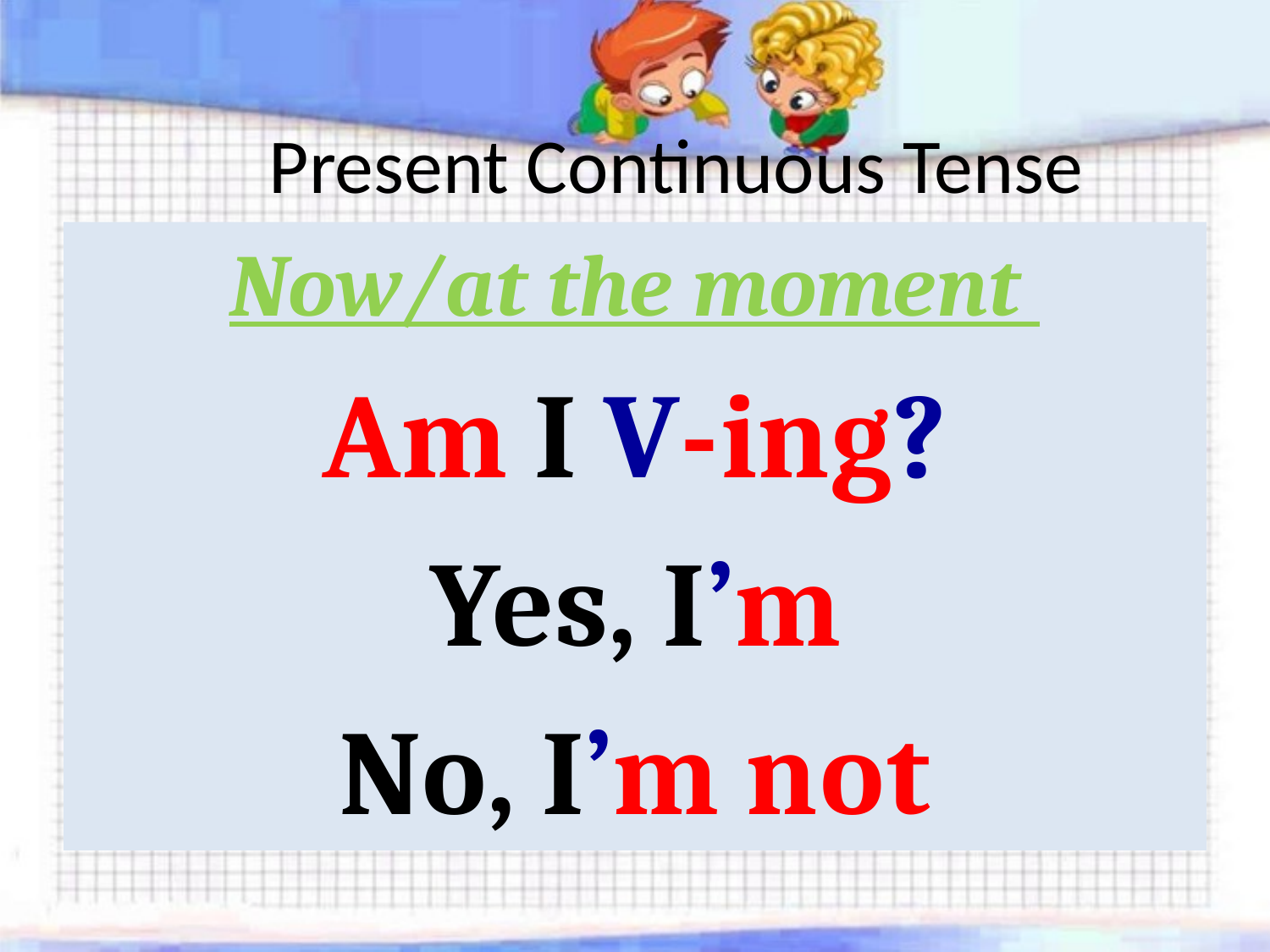

#
Present Continuous Tense
Now/at the moment
Am I V-ing?
Yes, I’m
No, I’m not